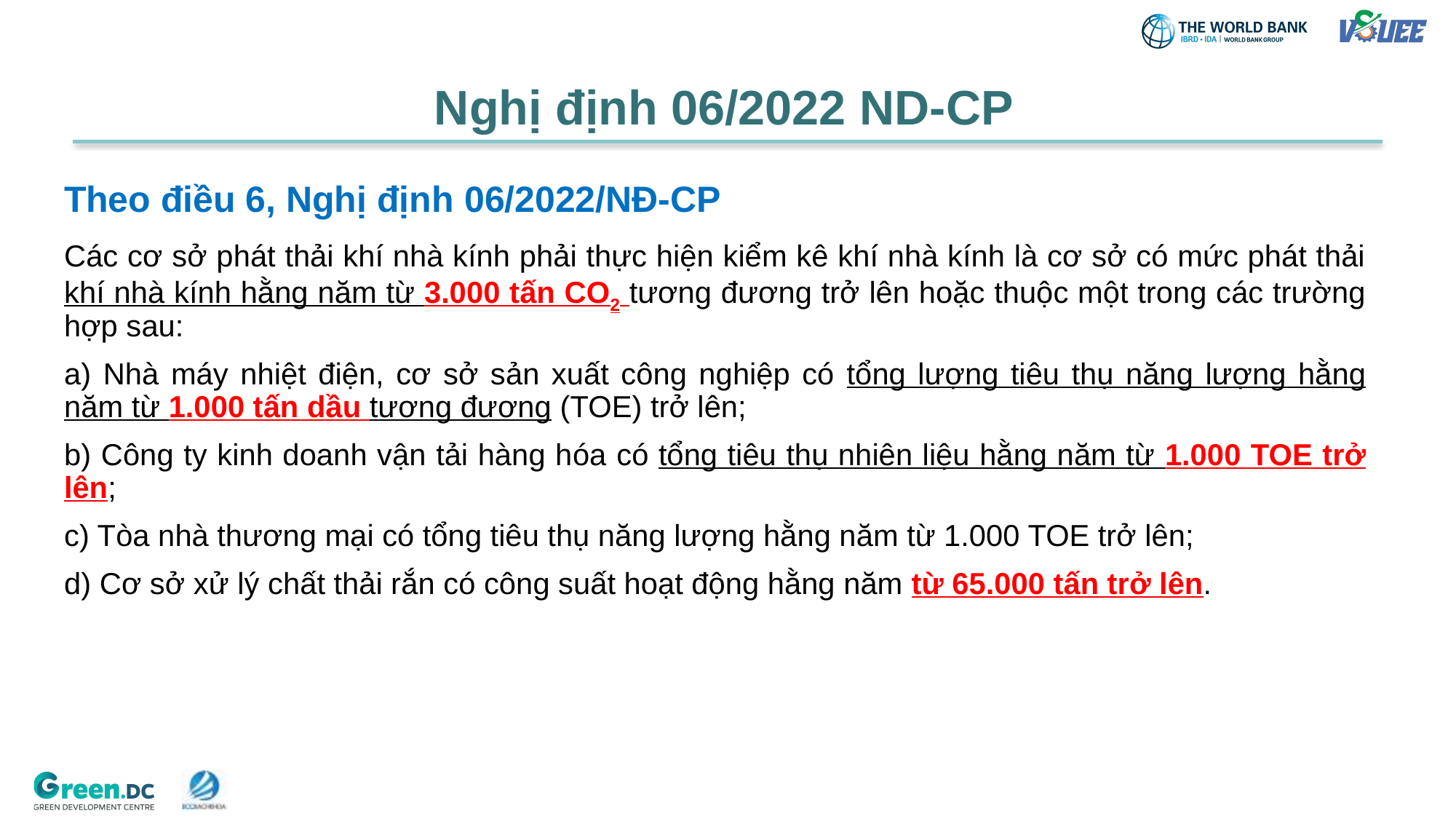

# Nghị định 06/2022 ND-CP
Theo điều 6, Nghị định 06/2022/NĐ-CP
Các cơ sở phát thải khí nhà kính phải thực hiện kiểm kê khí nhà kính là cơ sở có mức phát thải khí nhà kính hằng năm từ 3.000 tấn CO2 tương đương trở lên hoặc thuộc một trong các trường hợp sau:
a) Nhà máy nhiệt điện, cơ sở sản xuất công nghiệp có tổng lượng tiêu thụ năng lượng hằng năm từ 1.000 tấn dầu tương đương (TOE) trở lên;
b) Công ty kinh doanh vận tải hàng hóa có tổng tiêu thụ nhiên liệu hằng năm từ 1.000 TOE trở lên;
c) Tòa nhà thương mại có tổng tiêu thụ năng lượng hằng năm từ 1.000 TOE trở lên;
d) Cơ sở xử lý chất thải rắn có công suất hoạt động hằng năm từ 65.000 tấn trở lên.